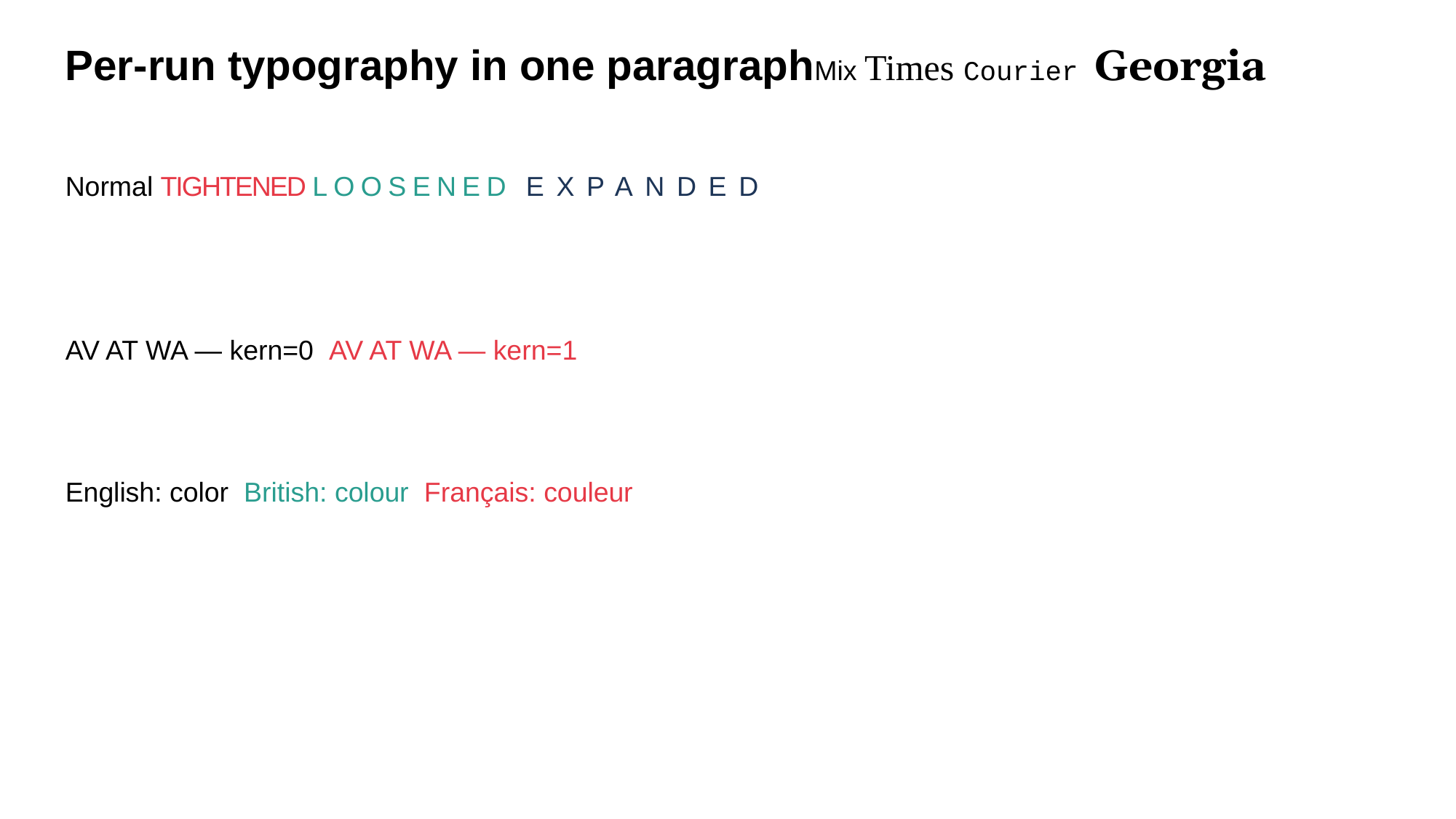

Per-run typography in one paragraphMix Times Courier Georgia
Normal TIGHTENED LOOSENED EXPANDED
AV AT WA — kern=0  AV AT WA — kern=1
English: color  British: colour  Français: couleur